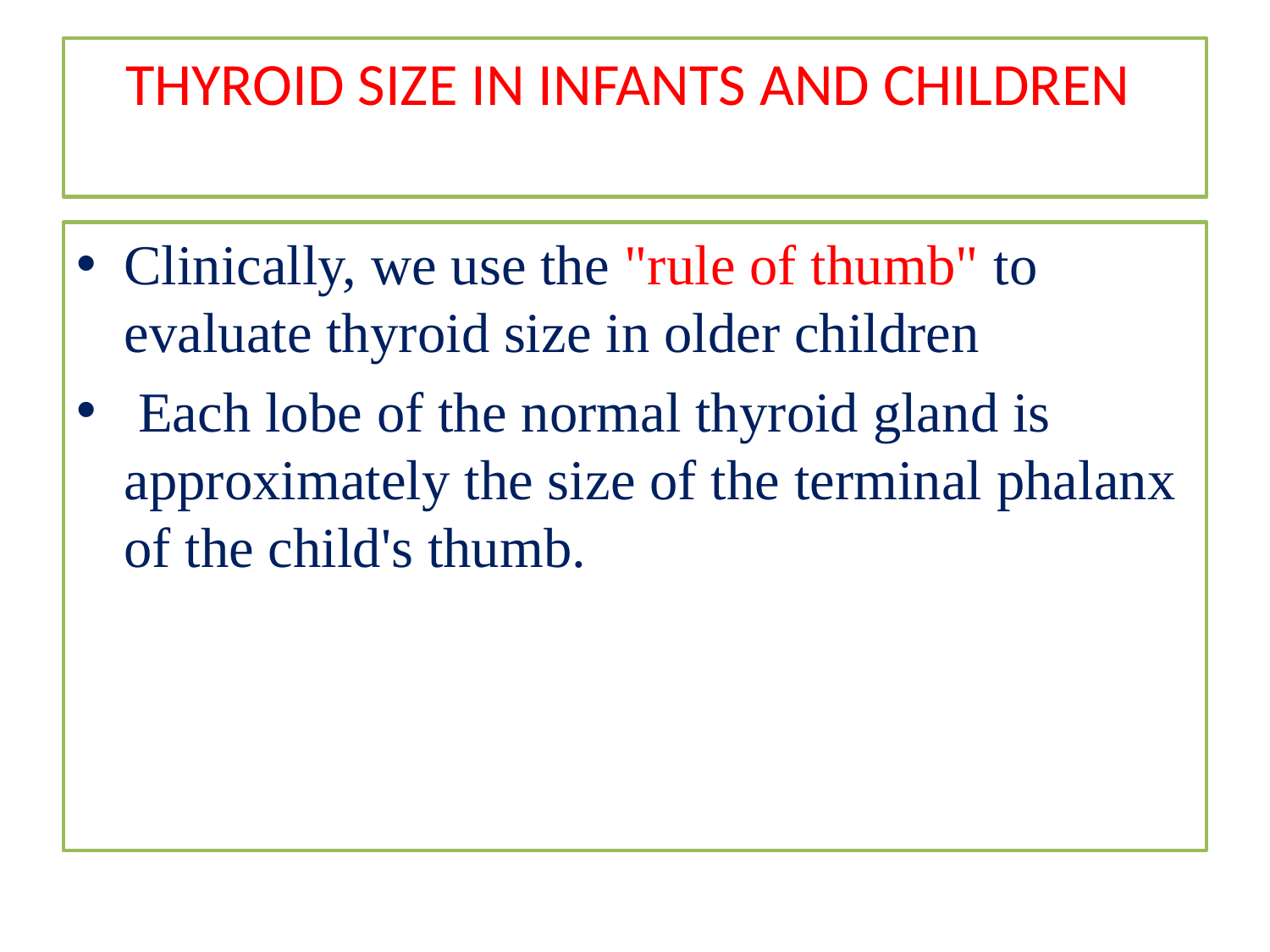

# THYROID SIZE IN INFANTS AND CHILDREN
Clinically, we use the "rule of thumb" to evaluate thyroid size in older children
 Each lobe of the normal thyroid gland is approximately the size of the terminal phalanx of the child's thumb.